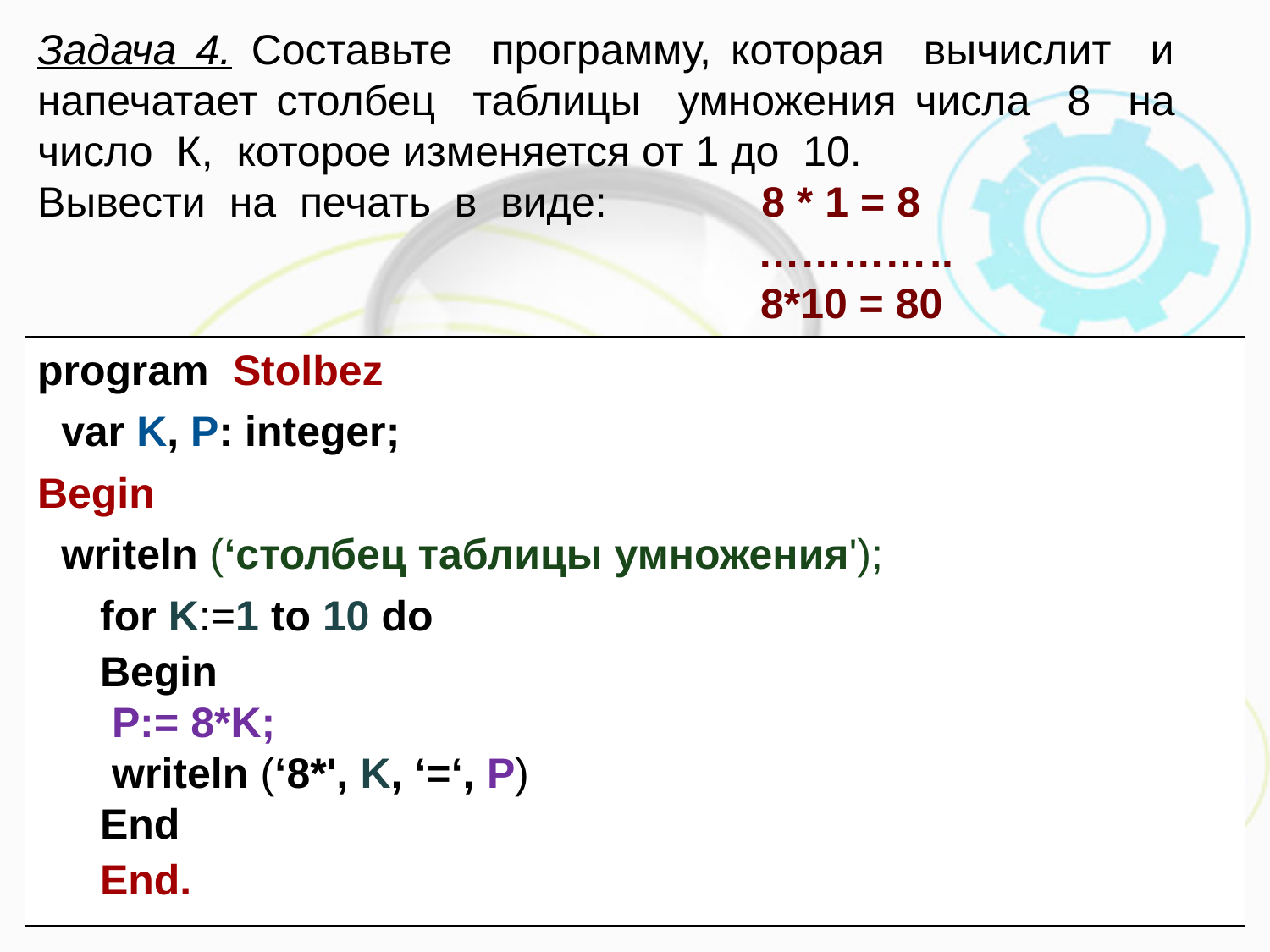

Задача 4. Составьте  программу, которая  вычислит  и  напечатает столбец  таблицы  умножения числа  8  на  число  К,  которое изменяется от 1 до  10.
Вывести  на  печать  в  виде:             8 * 1 = 8
                                                             …………..
                                                             8*10 = 80

program  Stolbez
  var K, P: integer;
Begin
  writeln (‘столбец таблицы умножения');
for K:=1 to 10 do
Begin
 P:= 8*K;
 writeln (‘8*', K, ‘=‘, P)
End
End.